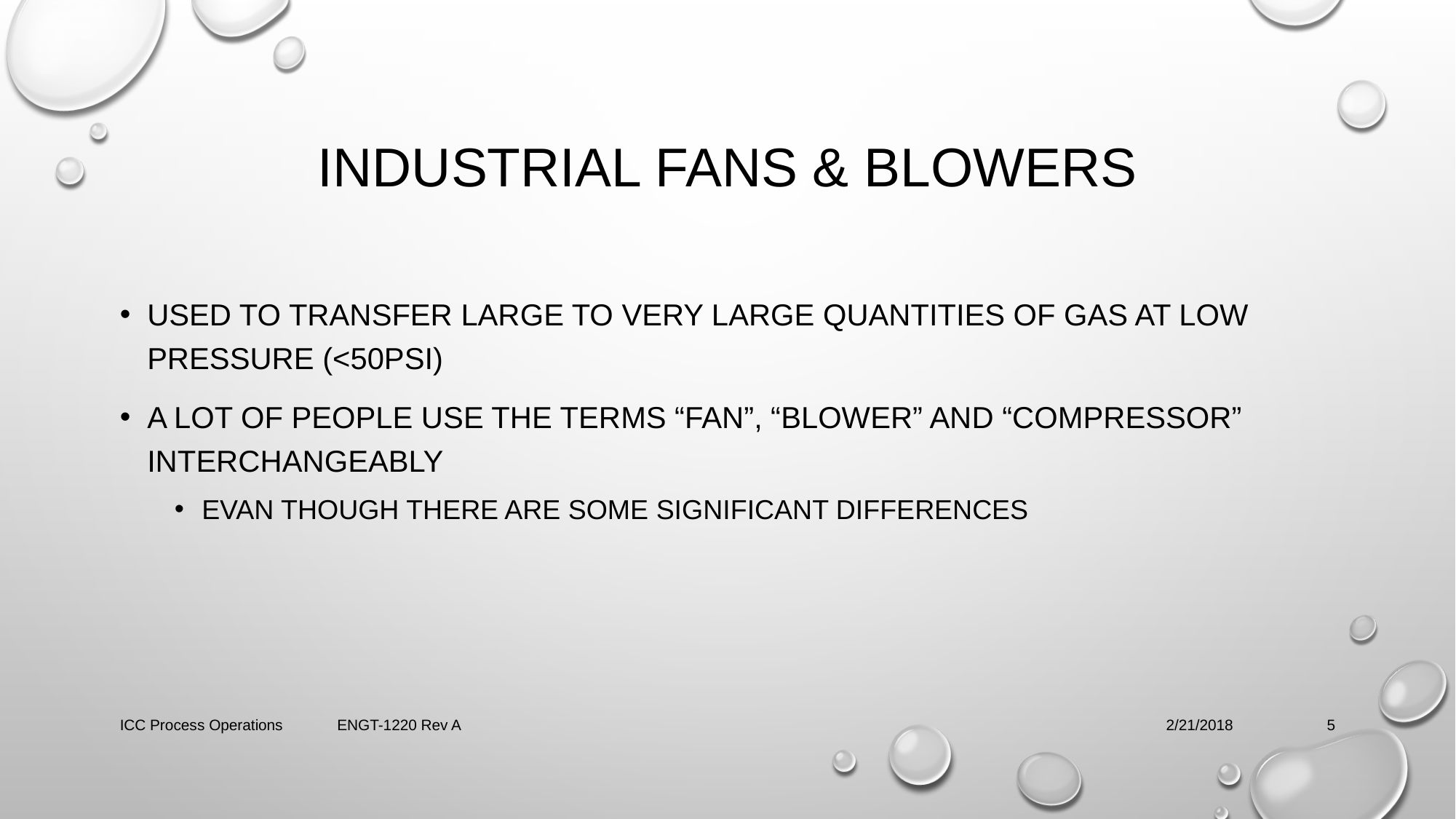

# Industrial Fans & blowers
Used to transfer large to very large quantities of gas at low pressure (<50PSI)
A Lot of people use the terms “fan”, “blower” and “compressor” interchangeably
Evan though there are some significant differences

ICC Process Operations             ENGT-1220 Rev A
2/21/2018
5